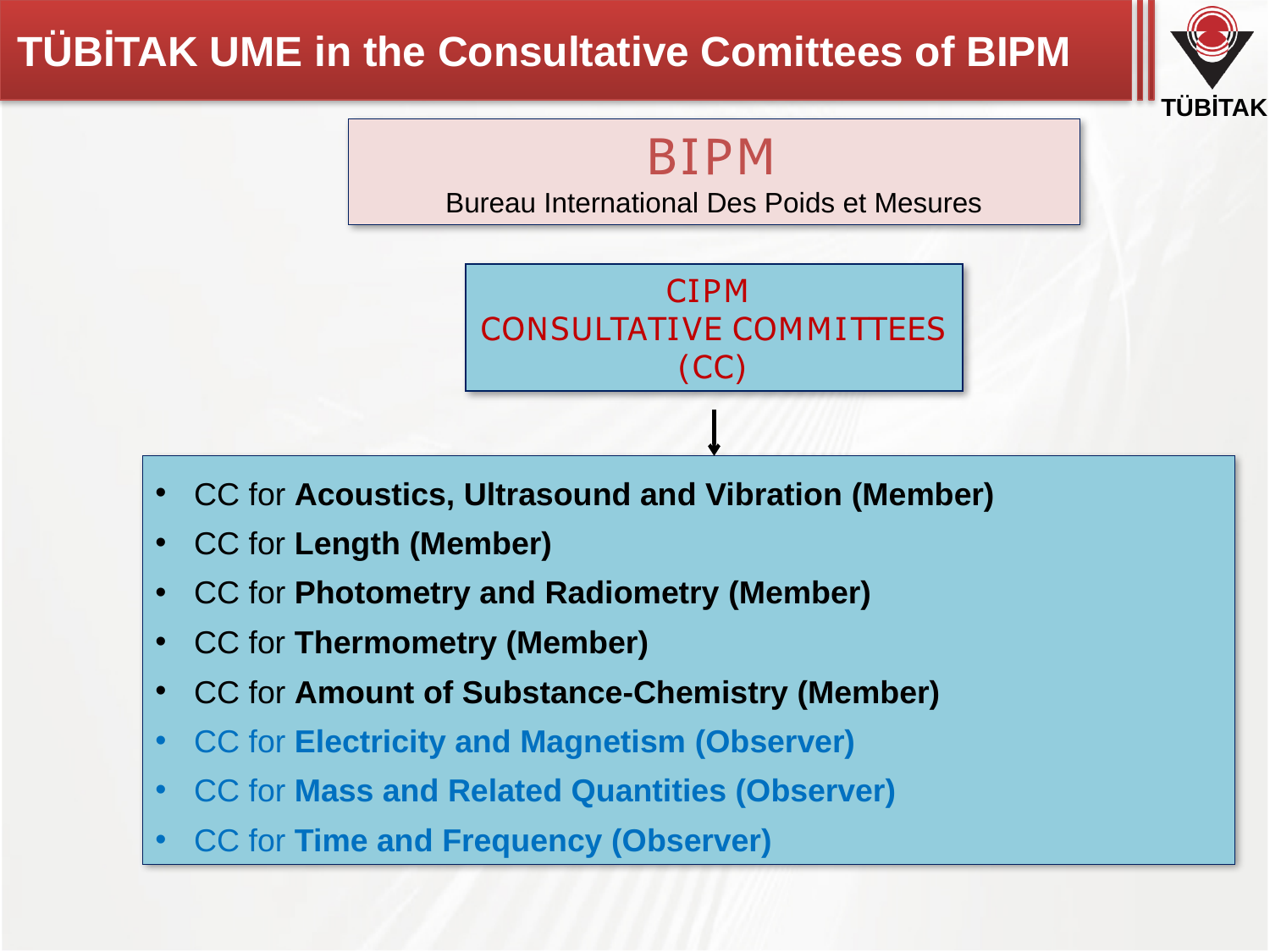

# TÜBİTAK UME in the Consultative Comittees of BIPM
BIPM
Bureau International Des Poids et Mesures
CIPM
CONSULTATIVE COMMITTEES (CC)
 CC for Acoustics, Ultrasound and Vibration (Member)
 CC for Length (Member)
 CC for Photometry and Radiometry (Member)
 CC for Thermometry (Member)
 CC for Amount of Substance-Chemistry (Member)
 CC for Electricity and Magnetism (Observer)
 CC for Mass and Related Quantities (Observer)
 CC for Time and Frequency (Observer)